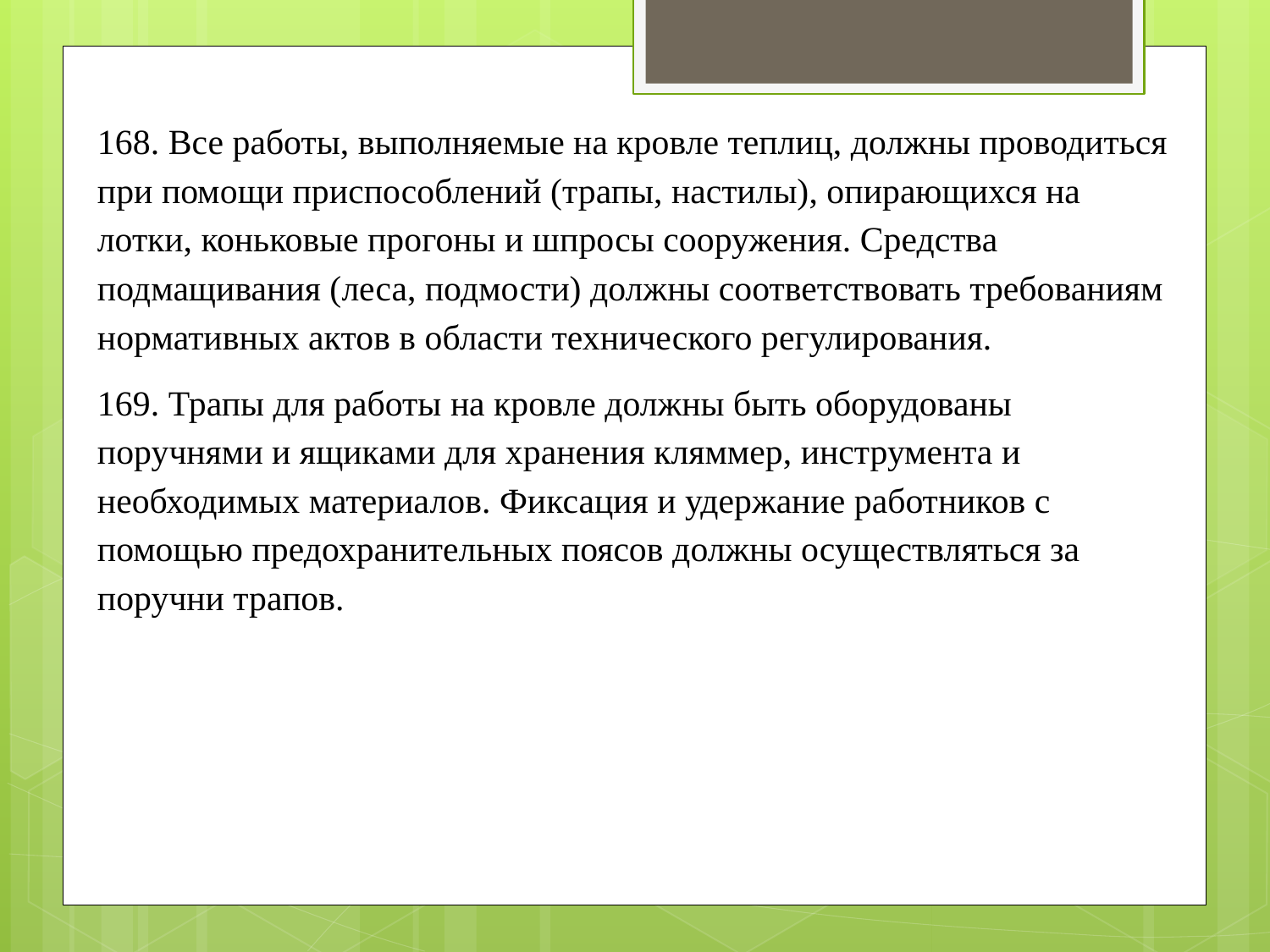

168. Все работы, выполняемые на кровле теплиц, должны проводиться при помощи приспособлений (трапы, настилы), опирающихся на лотки, коньковые прогоны и шпросы сооружения. Средства подмащивания (леса, подмости) должны соответствовать требованиям нормативных актов в области технического регулирования.
169. Трапы для работы на кровле должны быть оборудованы поручнями и ящиками для хранения кляммер, инструмента и необходимых материалов. Фиксация и удержание работников с помощью предохранительных поясов должны осуществляться за поручни трапов.